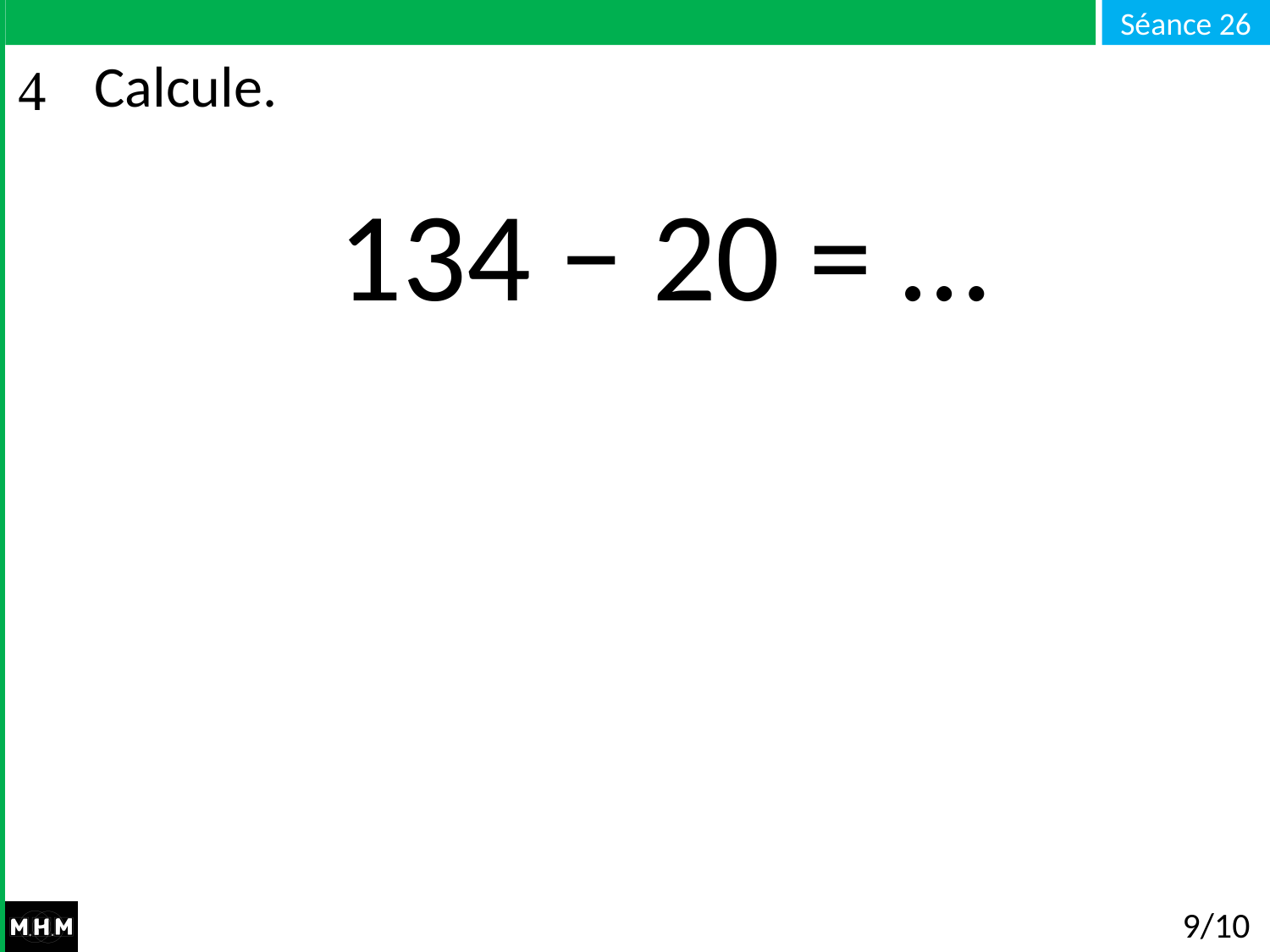

# Calcule.
134 − 20 = …
9/10